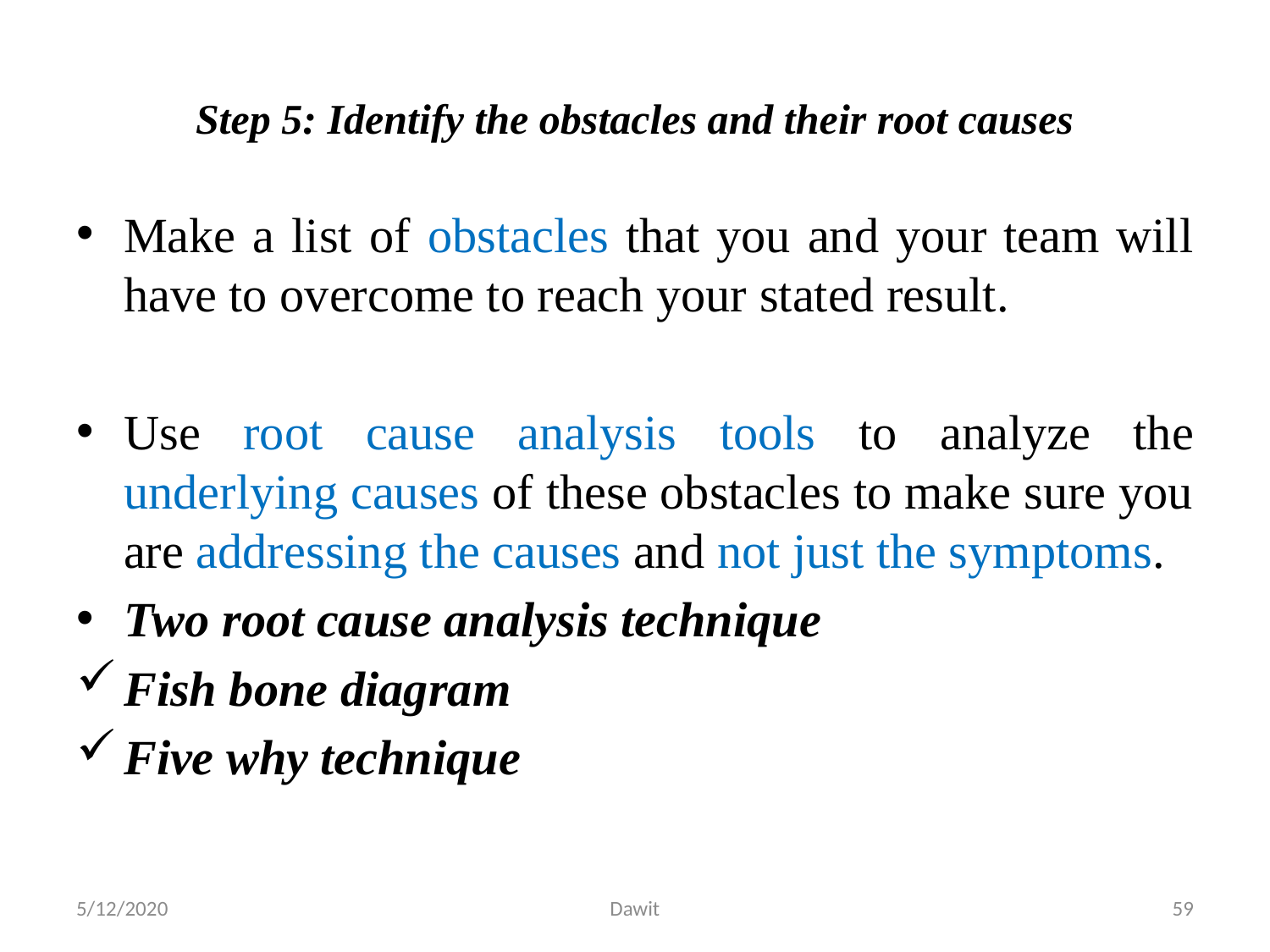

# Step 5: Identify the obstacles and their root causes
Make a list of obstacles that you and your team will have to overcome to reach your stated result.

Use root cause analysis tools to analyze the underlying causes of these obstacles to make sure you are addressing the causes and not just the symptoms.
Two root cause analysis technique
Fish bone diagram
Five why technique

5/12/2020
Dawit
59